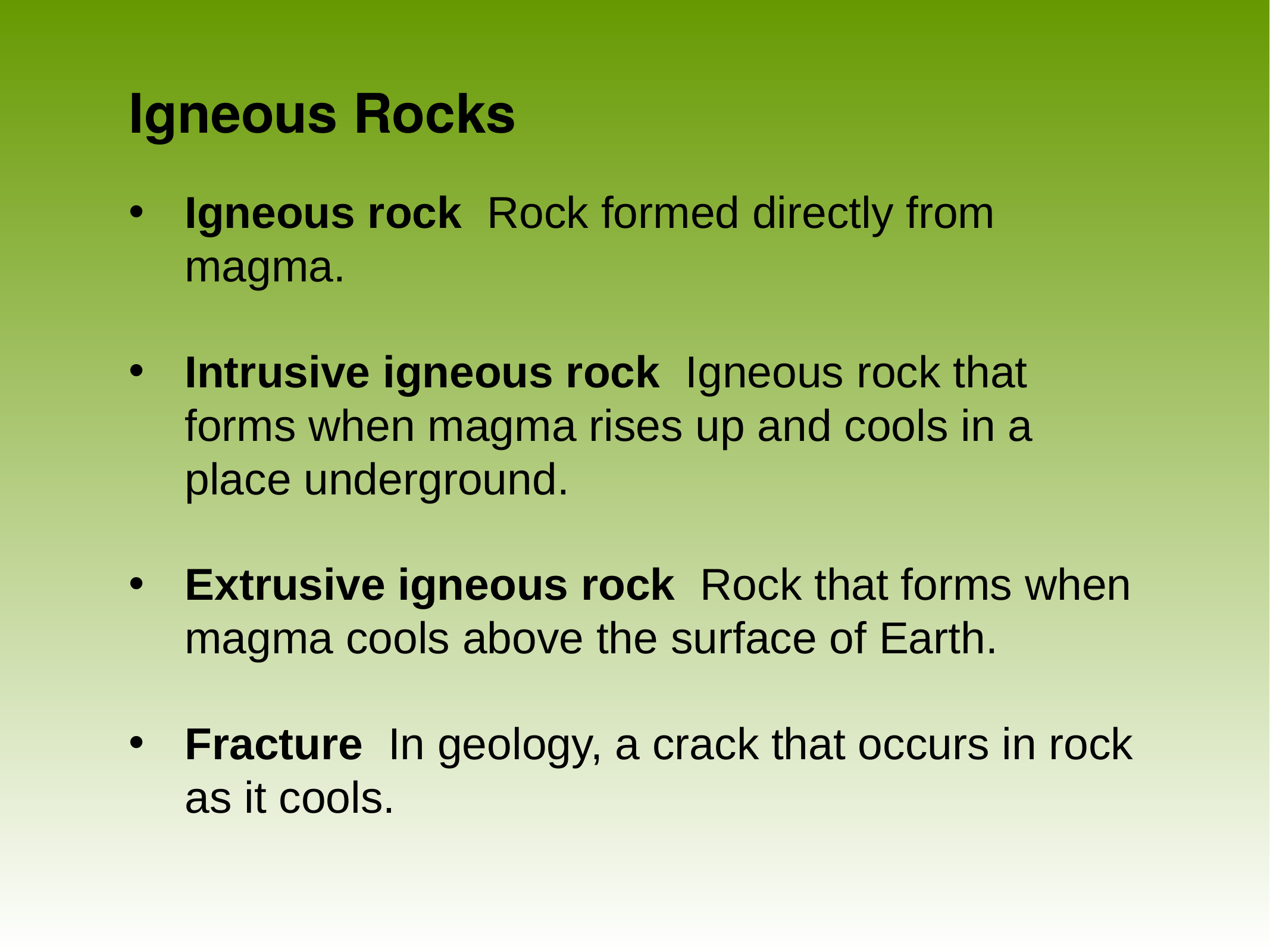

# Igneous Rocks
Igneous rock  Rock formed directly from magma.
Intrusive igneous rock  Igneous rock that forms when magma rises up and cools in a place underground.
Extrusive igneous rock  Rock that forms when magma cools above the surface of Earth.
Fracture  In geology, a crack that occurs in rock as it cools.